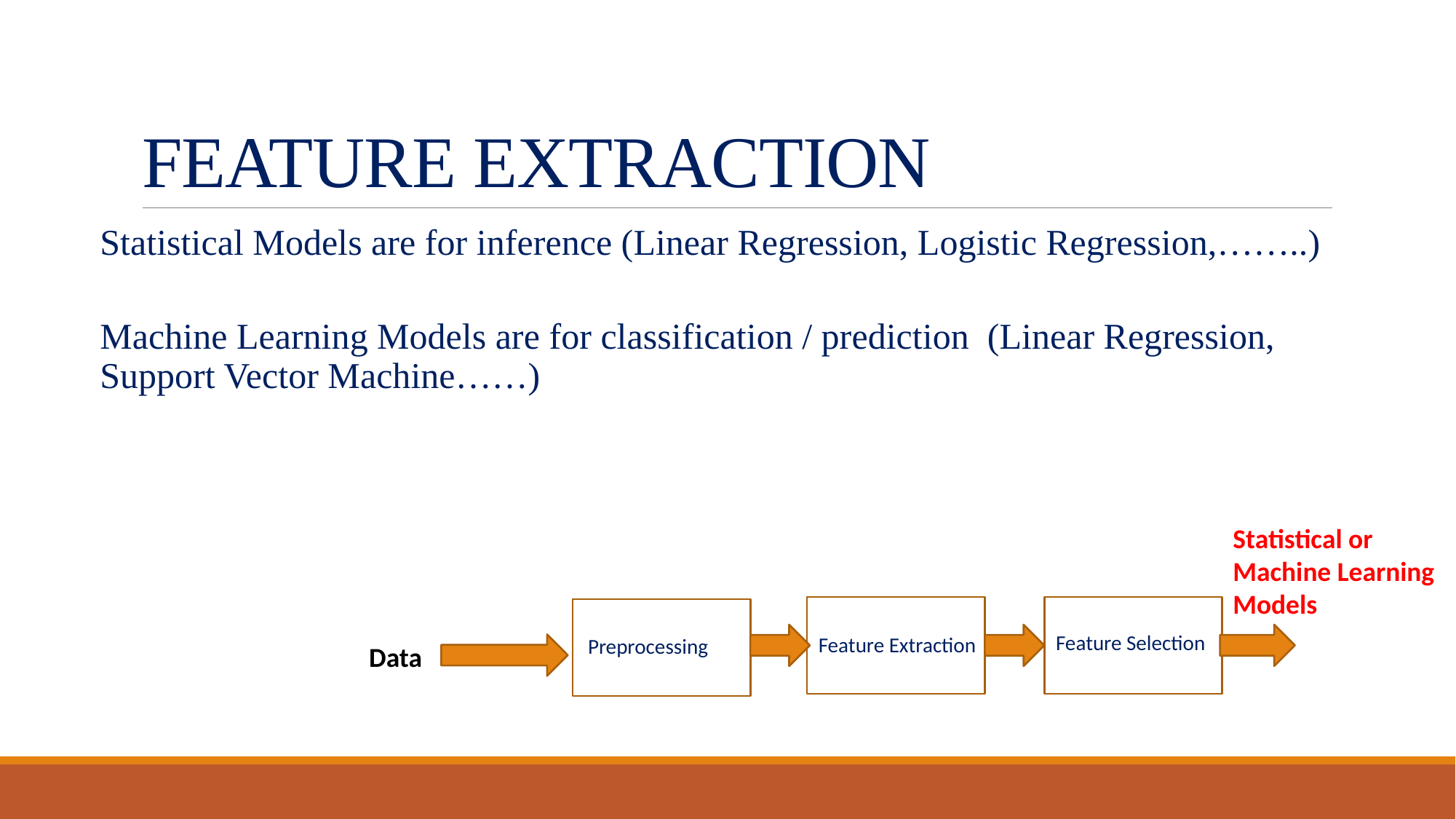

# FEATURE EXTRACTION
Statistical Models are for inference (Linear Regression, Logistic Regression,……..)
Machine Learning Models are for classification / prediction  (Linear Regression, Support Vector Machine……)
Statistical or Machine Learning Models

Feature Selection

Feature Extraction
Preprocessing
Data